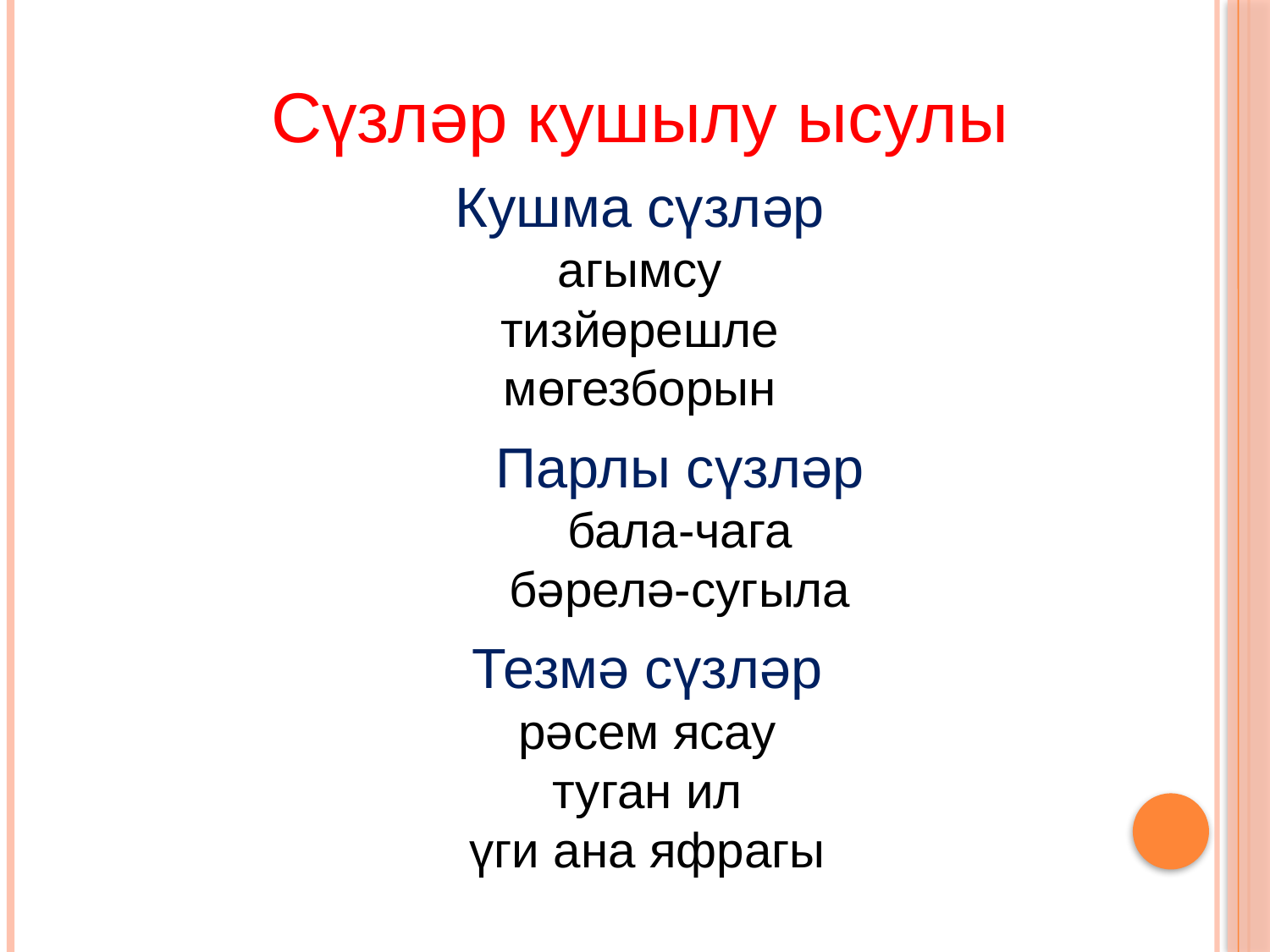

Сүзләр кушылу ысулы
Кушма сүзләр
агымсу
тизйөрешле
мөгезборын
Парлы сүзләр
бала-чага
бәрелә-сугыла
Тезмә сүзләр
рәсем ясау
туган ил
үги ана яфрагы